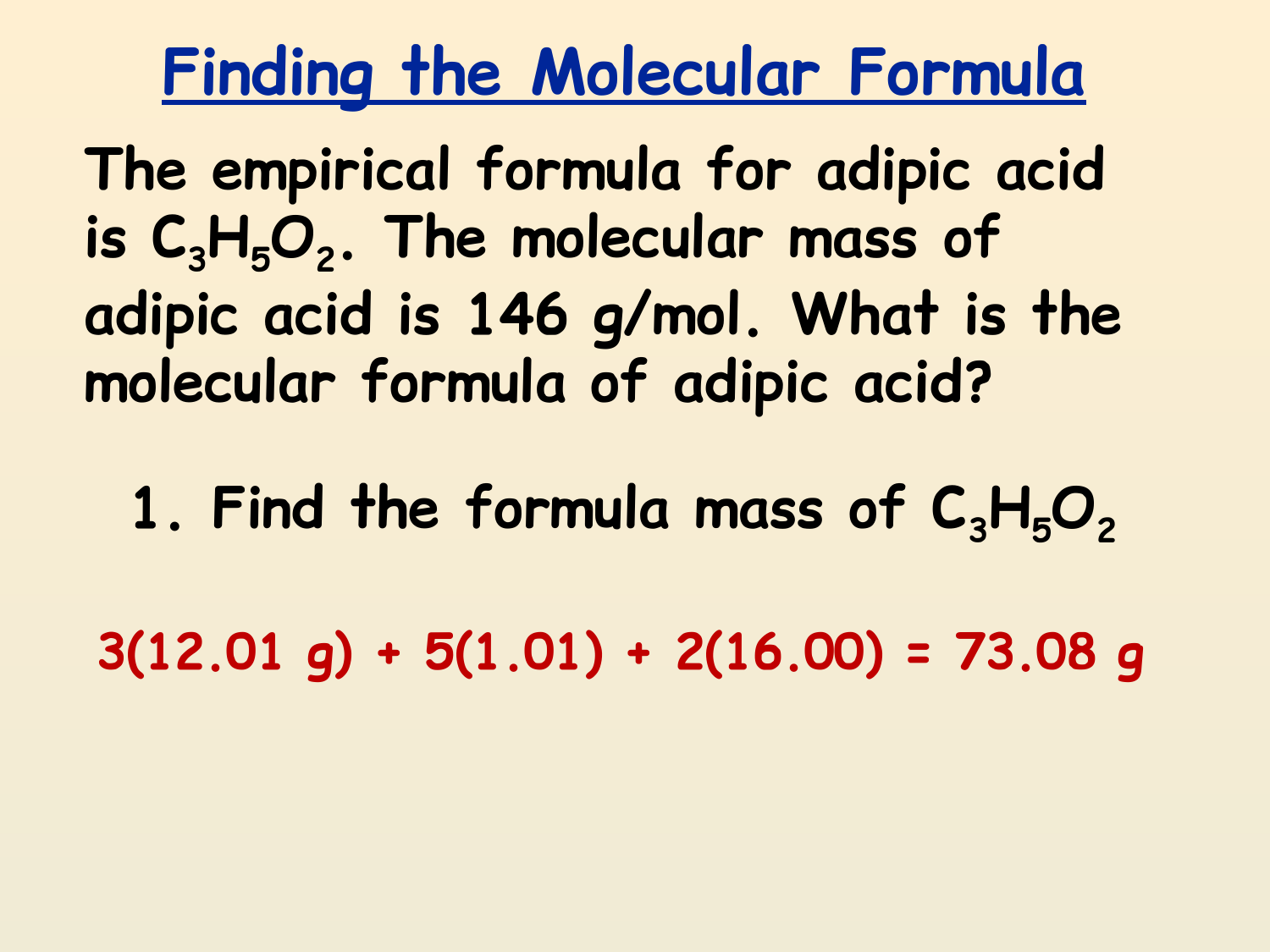

# Finding the Molecular Formula
The empirical formula for adipic acid is C3H5O2. The molecular mass of adipic acid is 146 g/mol. What is the molecular formula of adipic acid?
1. Find the formula mass of C3H5O2
3(12.01 g) + 5(1.01) + 2(16.00) = 73.08 g